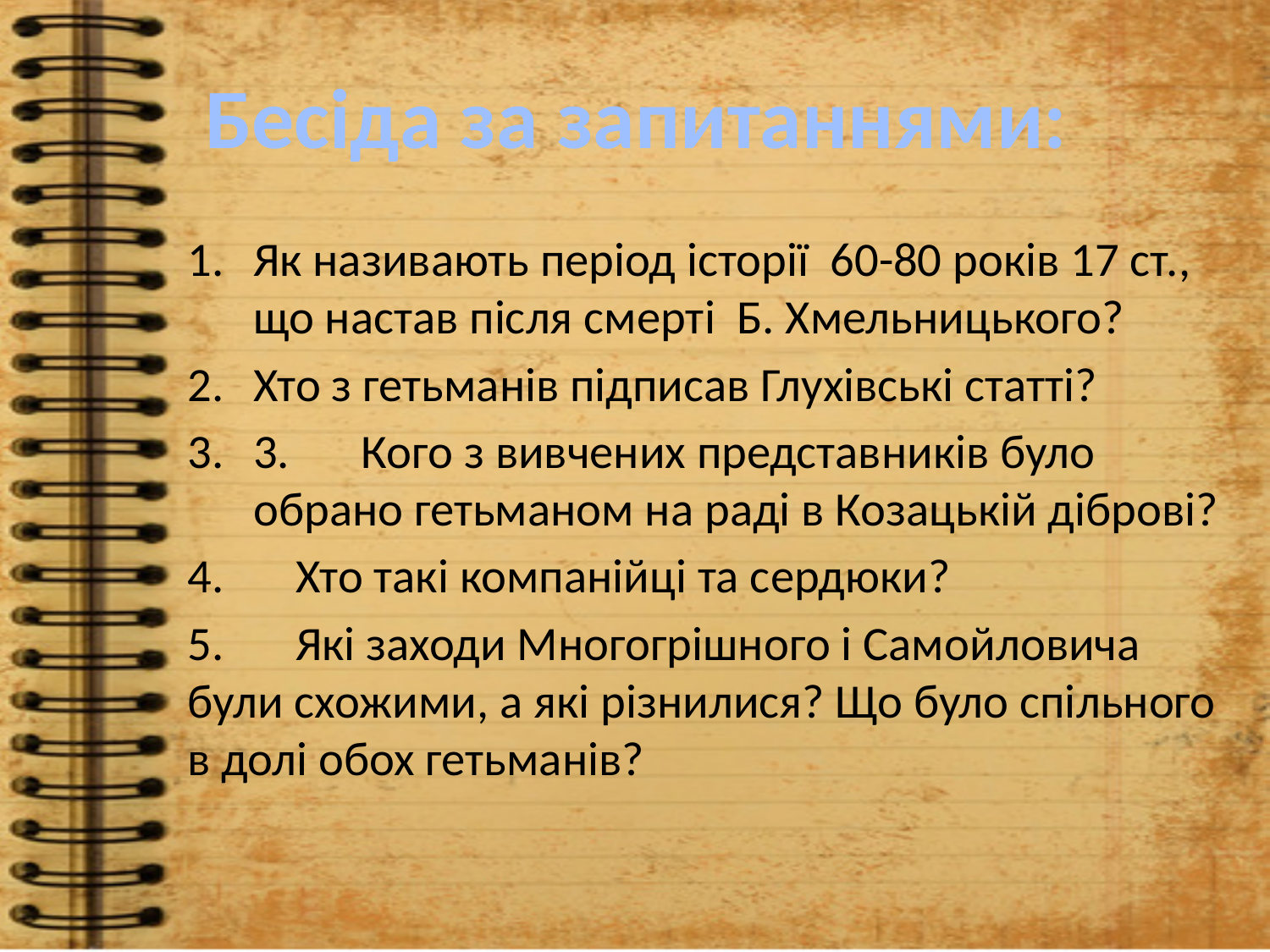

# Бесіда за запитаннями:
Як називають період історії  60-80 років 17 ст., що настав після смерті  Б. Хмельницького?
Хто з гетьманів підписав Глухівські статті?
3.	Кого з вивчених представників було обрано гетьманом на раді в Козацькій діброві?
4.	Хто такі компанійці та сердюки?
5.	Які заходи Многогрішного і Самойловича були схожими, а які різнилися? Що було спільного в долі обох гетьманів?